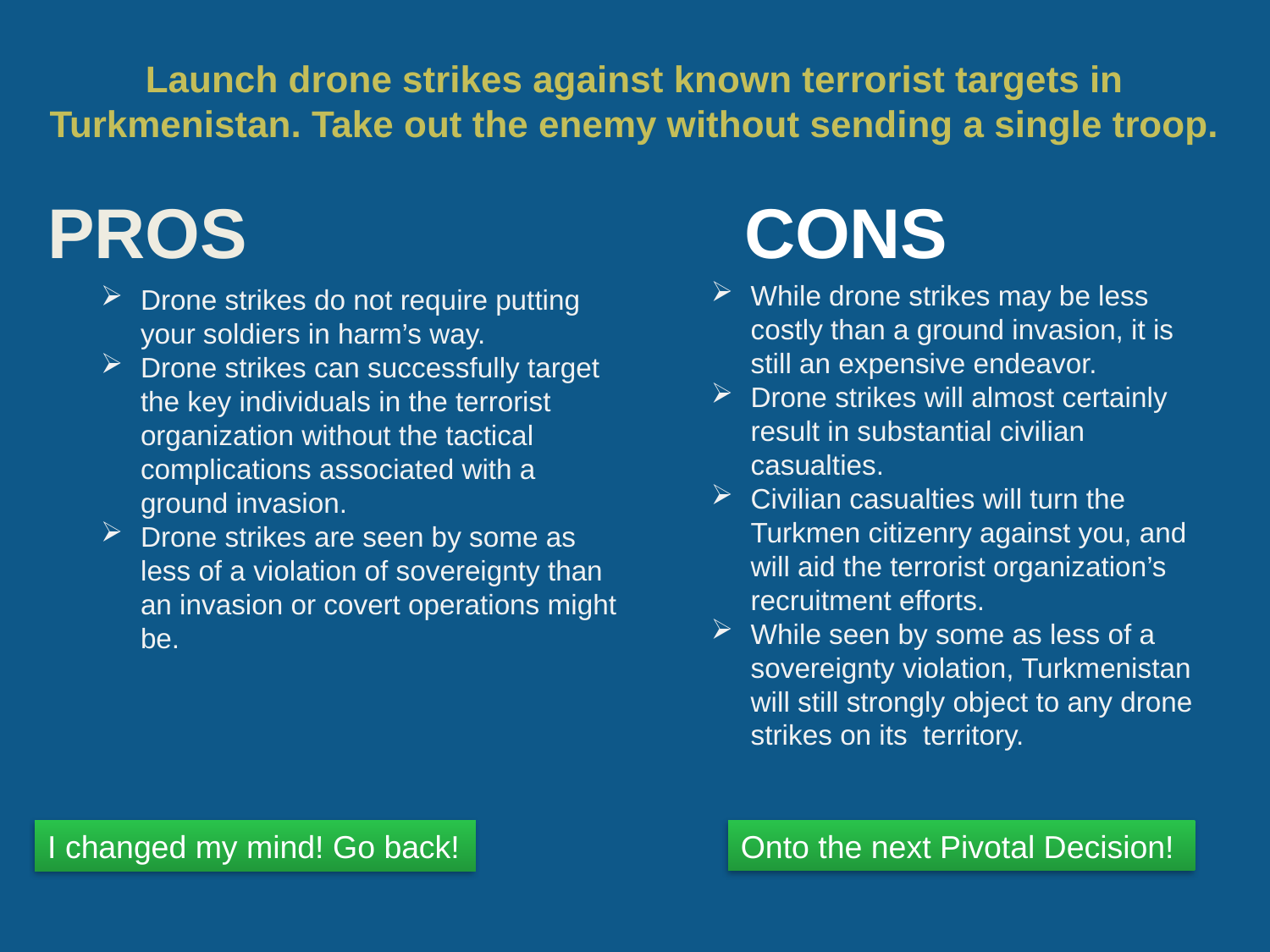

# Launch drone strikes against known terrorist targets in Turkmenistan. Take out the enemy without sending a single troop.
While drone strikes may be less costly than a ground invasion, it is still an expensive endeavor.
Drone strikes will almost certainly result in substantial civilian casualties.
Civilian casualties will turn the Turkmen citizenry against you, and will aid the terrorist organization’s recruitment efforts.
While seen by some as less of a sovereignty violation, Turkmenistan will still strongly object to any drone strikes on its  territory.
Drone strikes do not require putting your soldiers in harm’s way.
Drone strikes can successfully target the key individuals in the terrorist organization without the tactical complications associated with a ground invasion.
Drone strikes are seen by some as less of a violation of sovereignty than an invasion or covert operations might be.